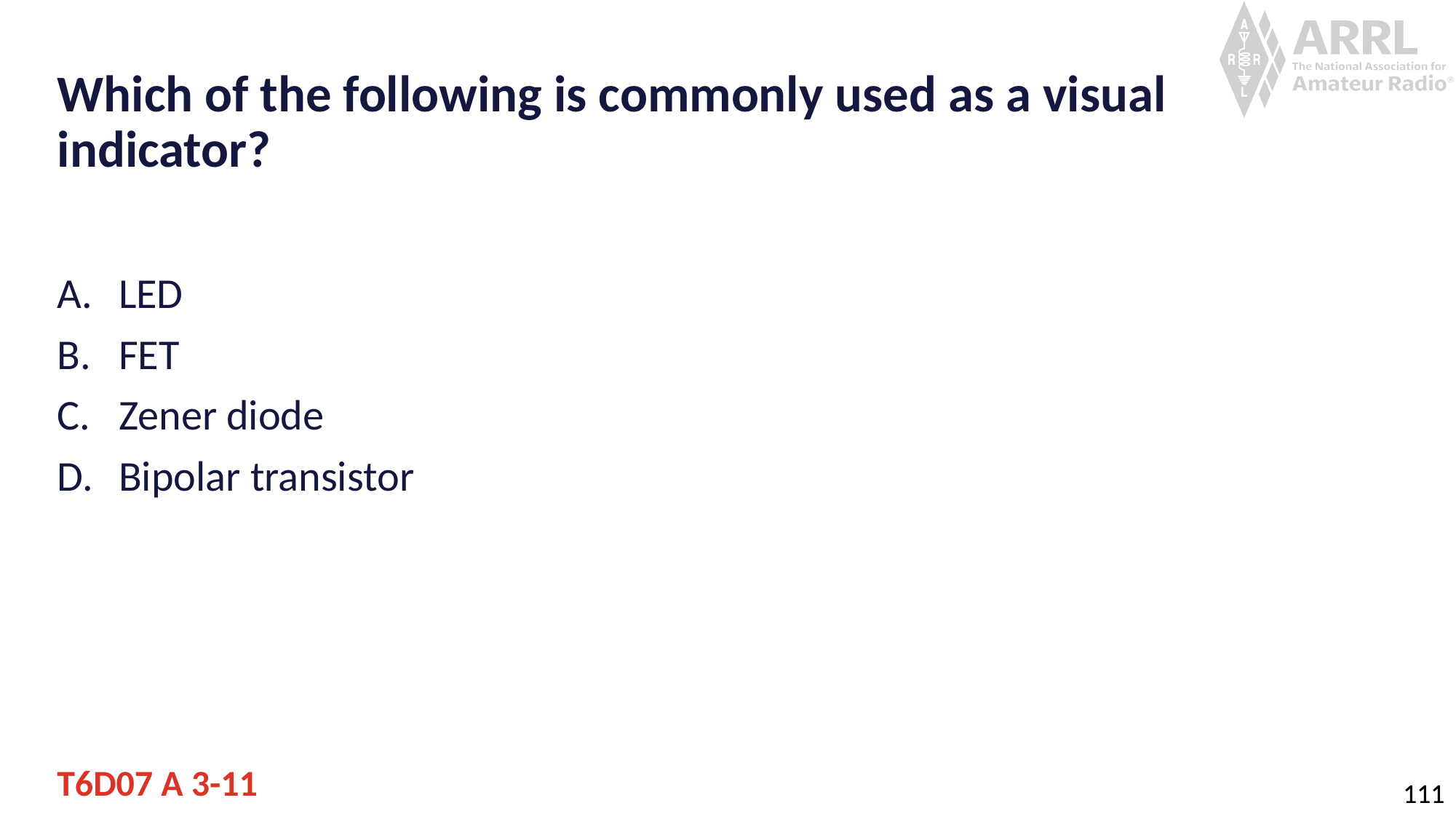

# Which of the following is commonly used as a visual indicator?
LED
FET
Zener diode
Bipolar transistor
T6D07 A 3-11